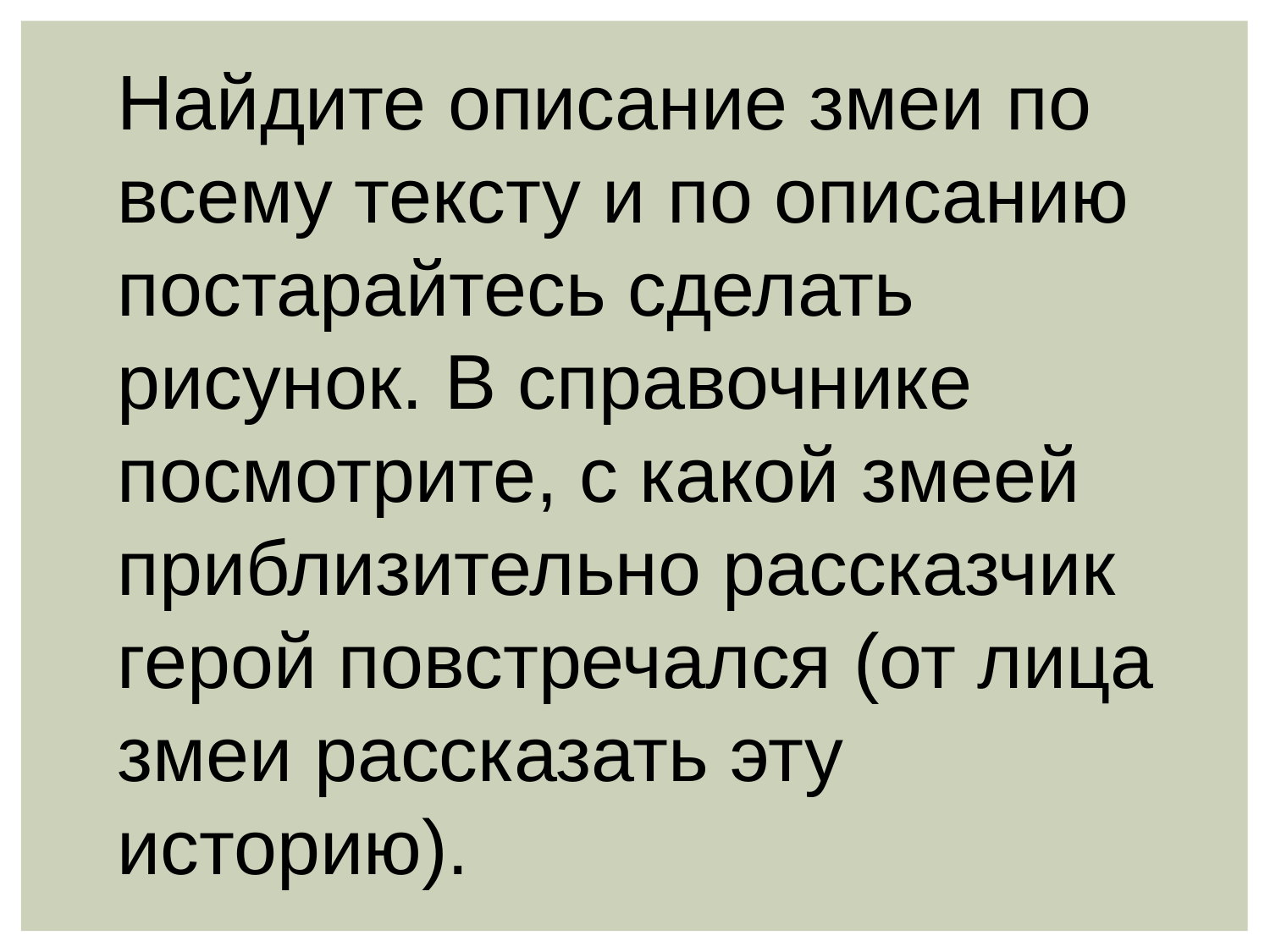

Найдите описание змеи по всему тексту и по описанию постарайтесь сделать рисунок. В справочнике посмотрите, с какой змеей приблизительно рассказчик герой повстречался (от лица змеи рассказать эту историю).